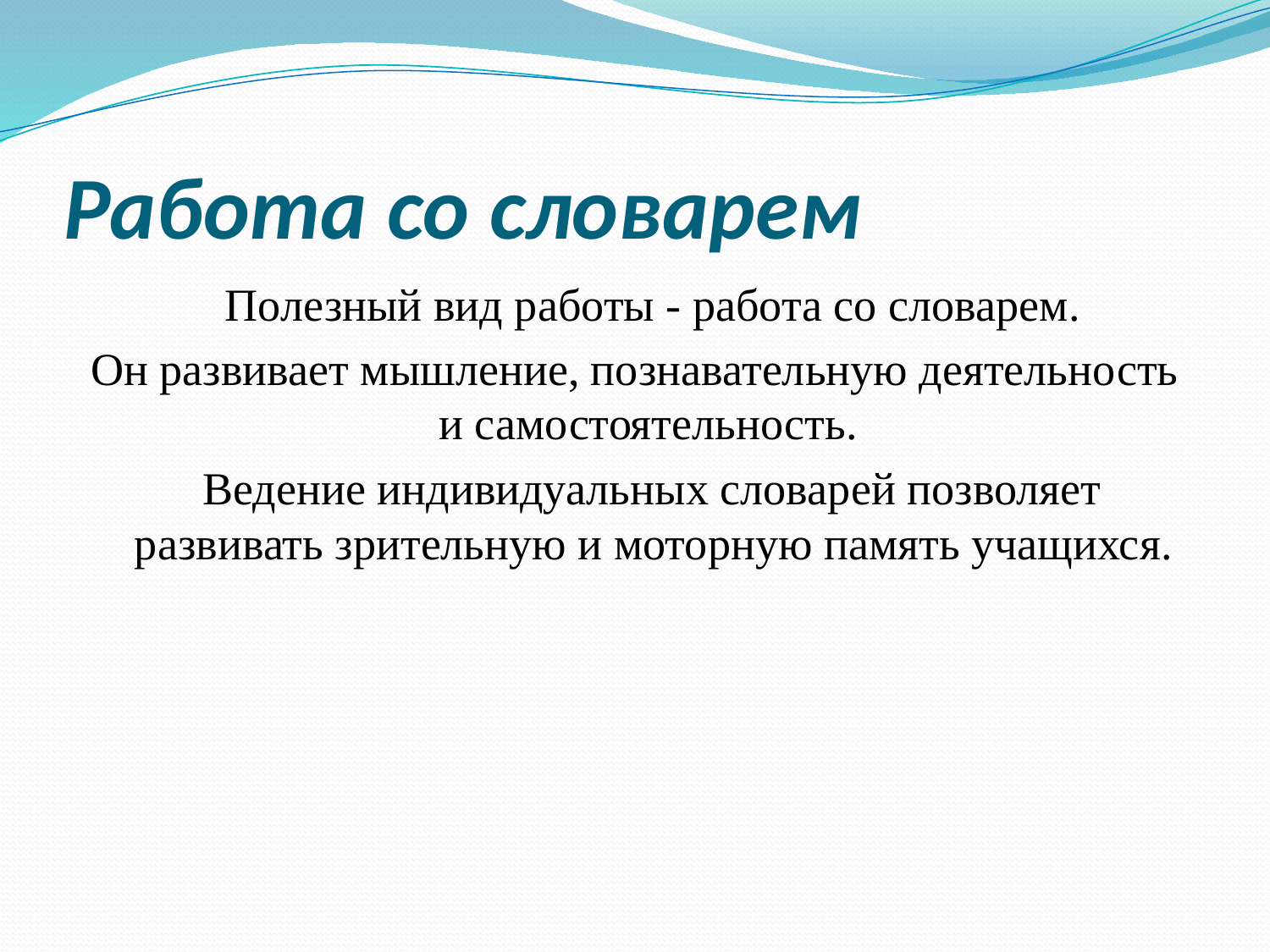

# Работа со словарем
    Полезный вид работы - работа со словарем.
Он развивает мышление, познавательную деятельность и самостоятельность.
   Ведение индивидуальных словарей позволяет развивать зрительную и моторную память учащихся.